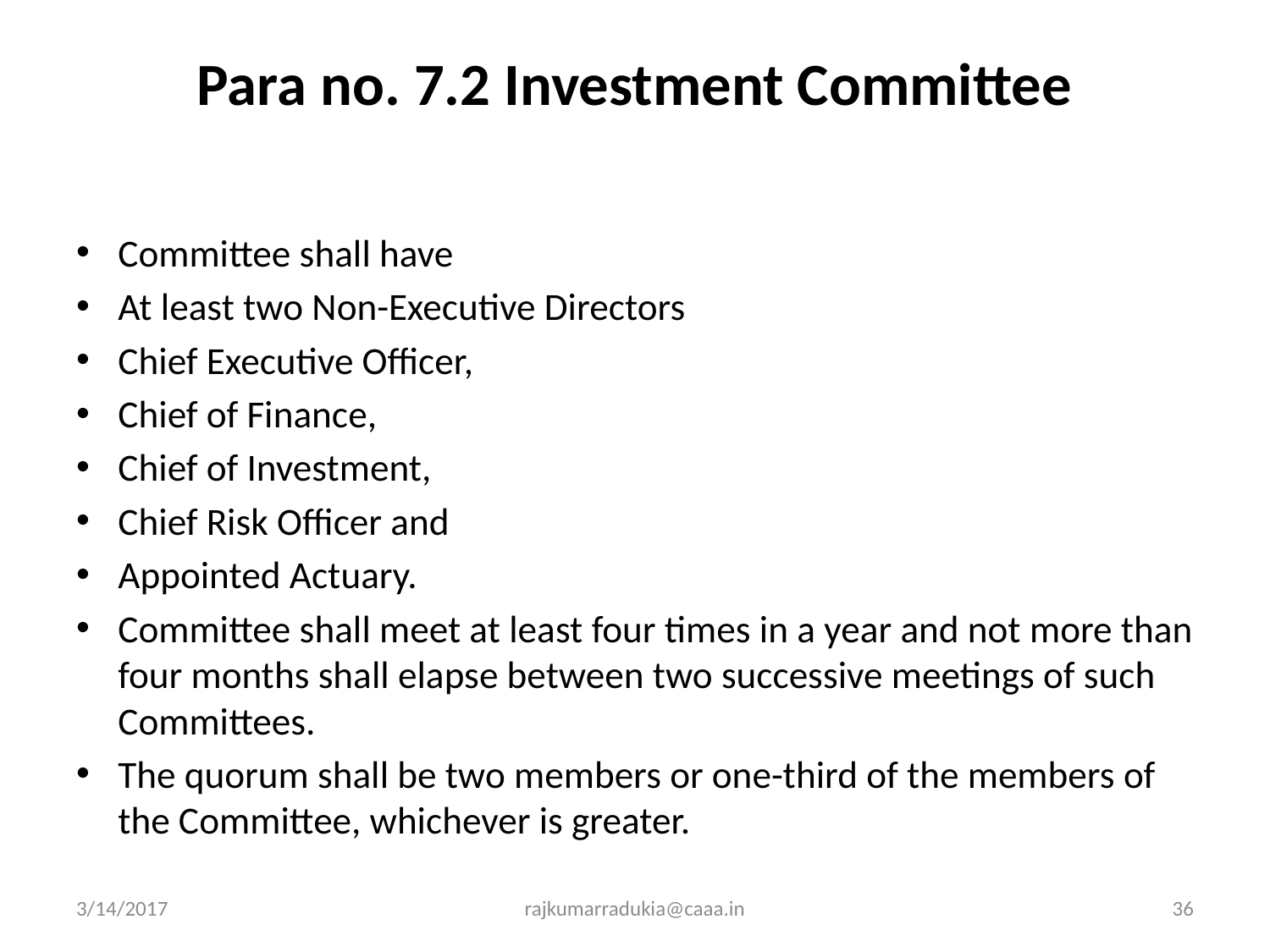

# Para no. 7.2 Investment Committee
Committee shall have
At least two Non-Executive Directors
Chief Executive Officer,
Chief of Finance,
Chief of Investment,
Chief Risk Officer and
Appointed Actuary.
Committee shall meet at least four times in a year and not more than four months shall elapse between two successive meetings of such Committees.
The quorum shall be two members or one-third of the members of the Committee, whichever is greater.

3/14/2017
rajkumarradukia@caaa.in
36